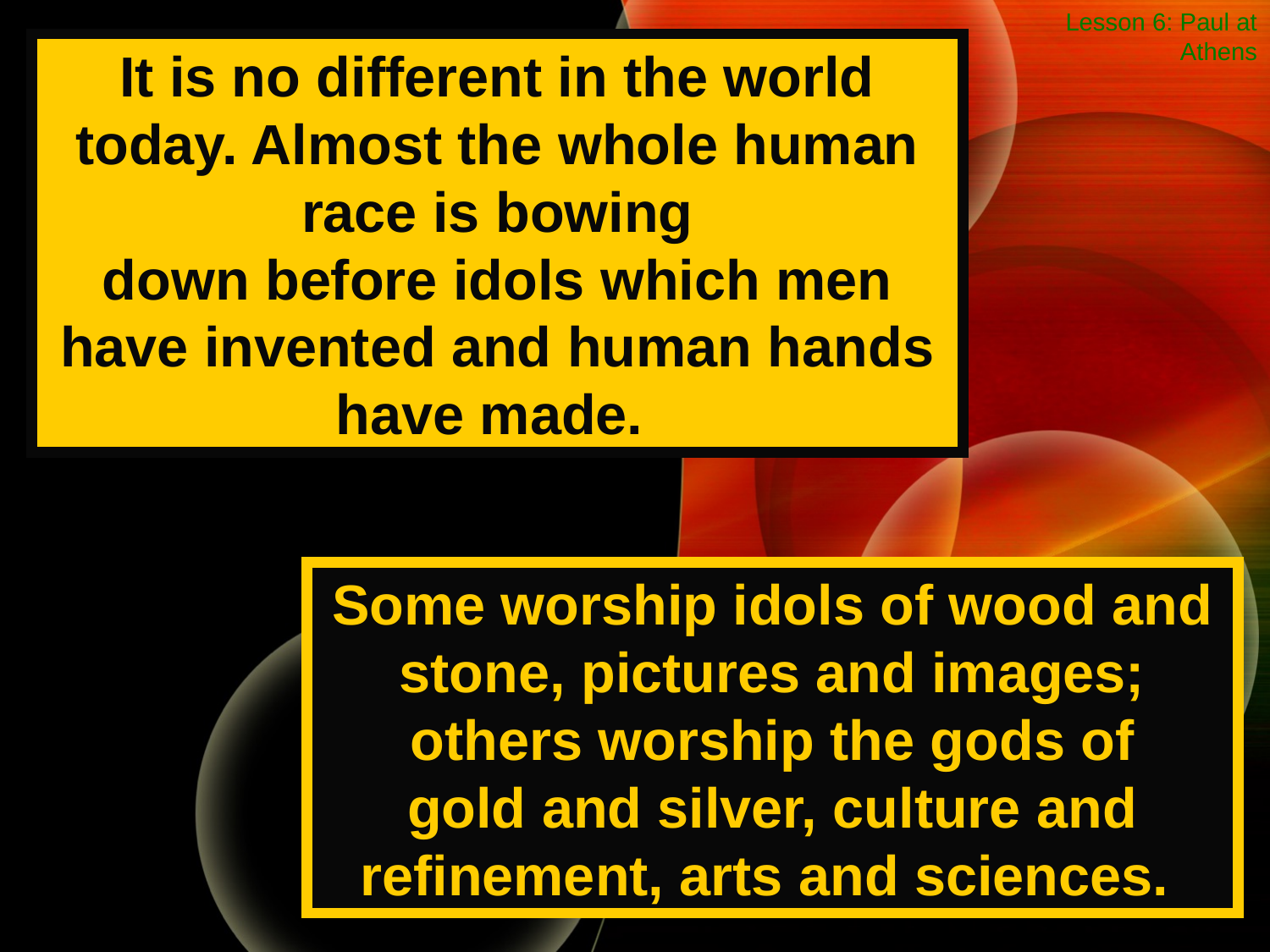

Lesson 6: Paul at Athens
It is no different in the world today. Almost the whole human race is bowing
down before idols which men have invented and human hands have made.
Some worship idols of wood and stone, pictures and images; others worship the gods of
gold and silver, culture and refinement, arts and sciences.